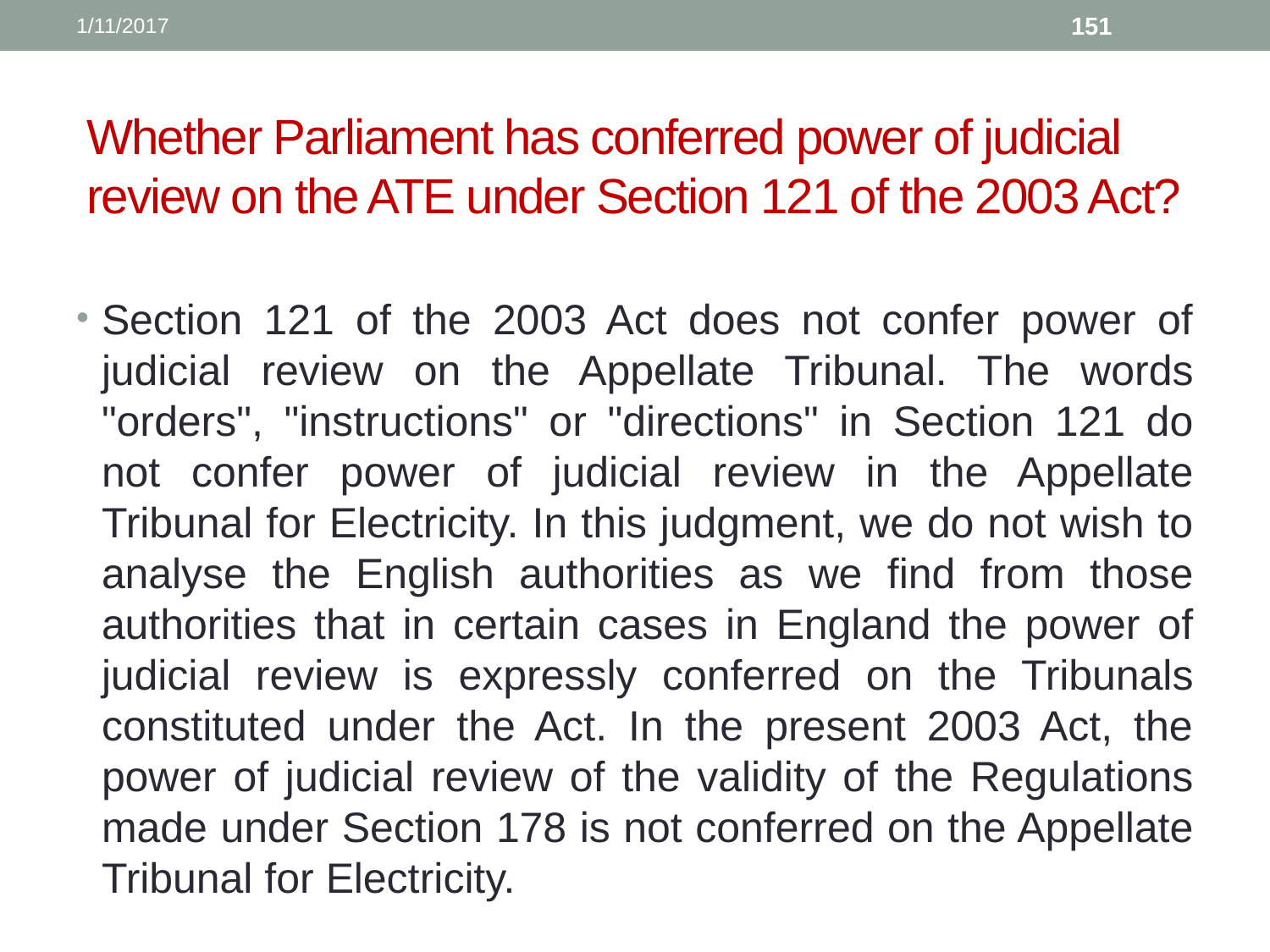

1/11/2017
151
# Whether Parliament has conferred power of judicial review on the ATE under Section 121 of the 2003 Act?
Section 121 of the 2003 Act does not confer power of judicial review on the Appellate Tribunal. The words "orders", "instructions" or "directions" in Section 121 do not confer power of judicial review in the Appellate Tribunal for Electricity. In this judgment, we do not wish to analyse the English authorities as we find from those authorities that in certain cases in England the power of judicial review is expressly conferred on the Tribunals constituted under the Act. In the present 2003 Act, the power of judicial review of the validity of the Regulations made under Section 178 is not conferred on the Appellate Tribunal for Electricity.